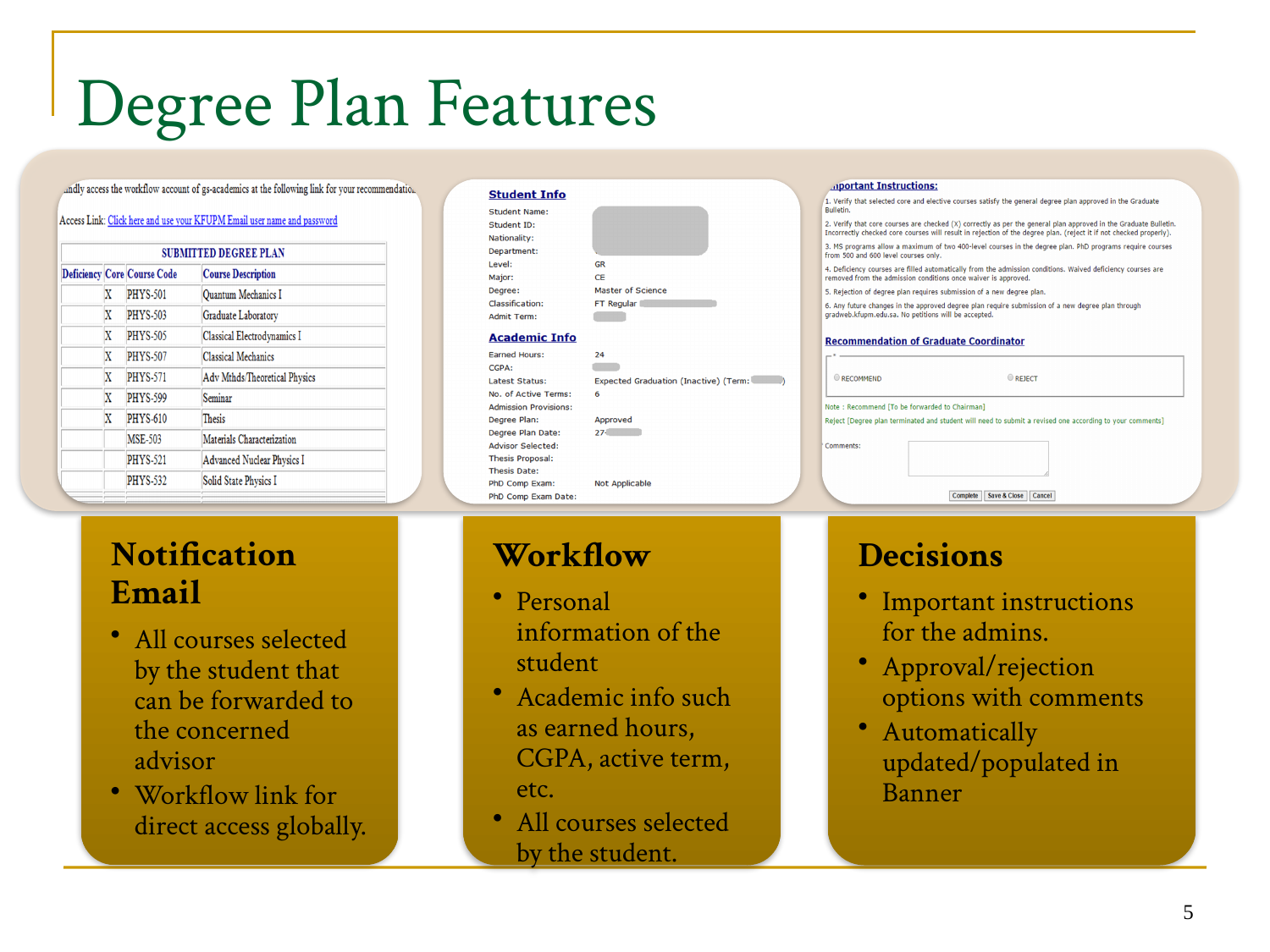

# Degree Plan Features
Notification Email
All courses selected  by the student that can be forwarded to the concerned advisor
Workflow link for direct access globally.
Workflow
Personal information of the student
Academic info such as earned hours, CGPA, active term, etc.
All courses selected  by the student.
Decisions
Important instructions for the admins.
Approval/rejection options with comments
Automatically updated/populated in Banner

5